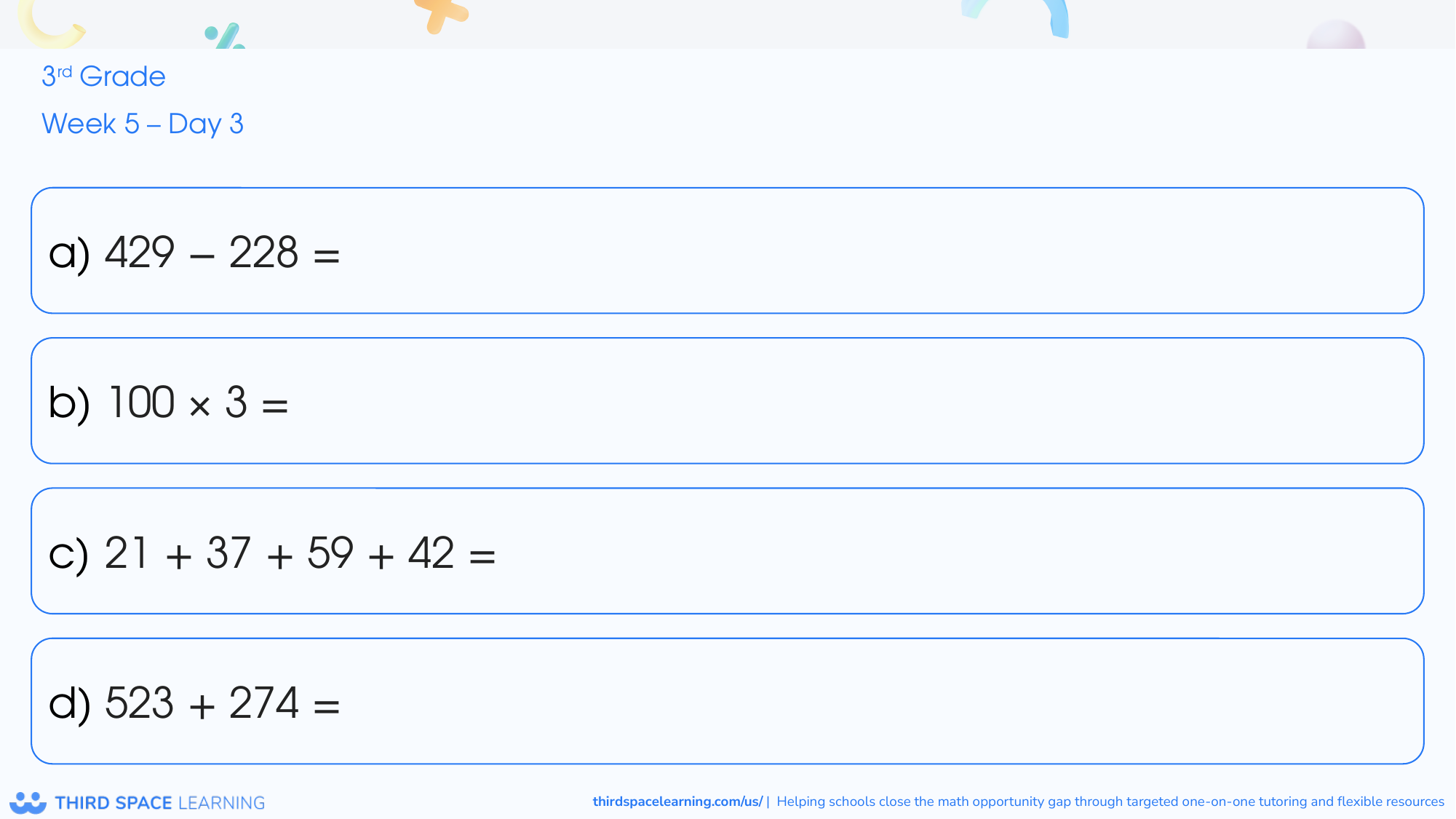

3rd Grade
Week 5 – Day 3
429 − 228 =
100 × 3 =
21 + 37 + 59 + 42 =
523 + 274 =